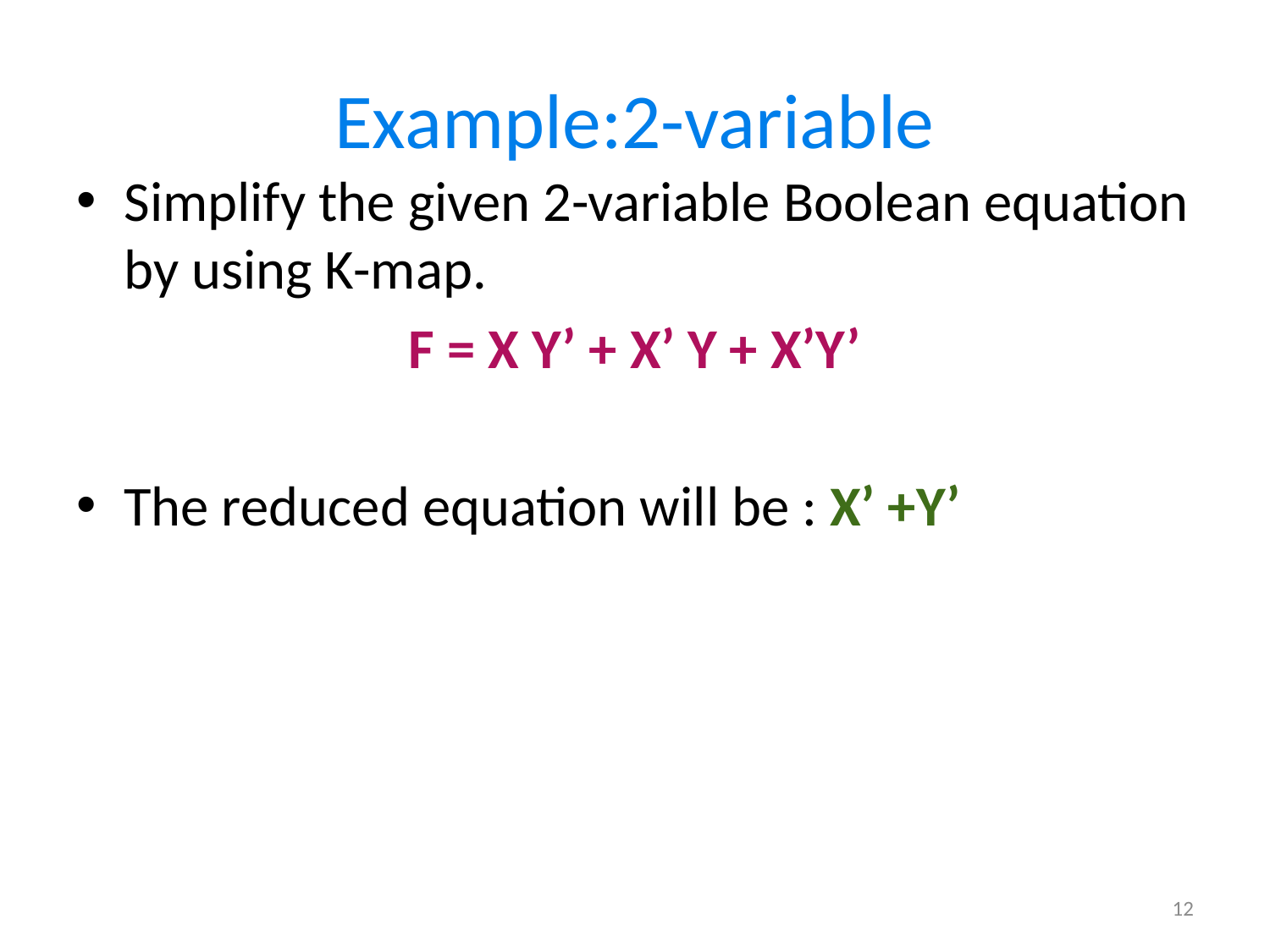

# Example:2-variable
Simplify the given 2-variable Boolean equation by using K-map.
F = X Y’ + X’ Y + X’Y’

The reduced equation will be : X’ +Y’

12